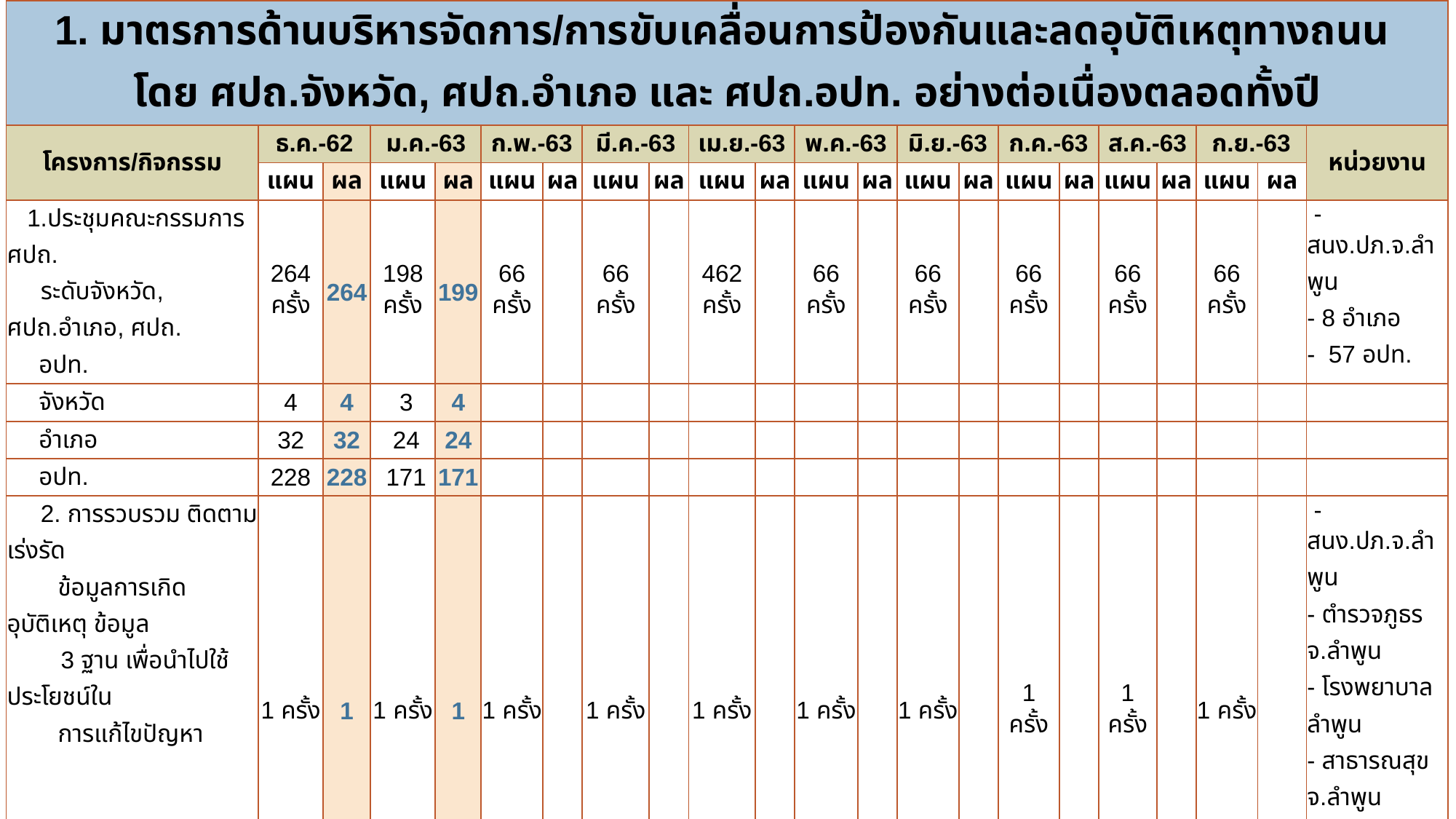

| 1. มาตรการด้านบริหารจัดการ/การขับเคลื่อนการป้องกันและลดอุบัติเหตุทางถนน โดย ศปถ.จังหวัด, ศปถ.อำเภอ และ ศปถ.อปท. อย่างต่อเนื่องตลอดทั้งปี |  |  |  |  |  |  |  |  |  |  |  |  |  |  |  |  |  |  |  |  |  |
| --- | --- | --- | --- | --- | --- | --- | --- | --- | --- | --- | --- | --- | --- | --- | --- | --- | --- | --- | --- | --- | --- |
| โครงการ/กิจกรรม | ธ.ค.-62 |  | ม.ค.-63 |  | ก.พ.-63 |  | มี.ค.-63 |  | เม.ย.-63 |  | พ.ค.-63 |  | มิ.ย.-63 |  | ก.ค.-63 |  | ส.ค.-63 |  | ก.ย.-63 |  | หน่วยงาน |
|  | แผน | ผล | แผน | ผล | แผน | ผล | แผน | ผล | แผน | ผล | แผน | ผล | แผน | ผล | แผน | ผล | แผน | ผล | แผน | ผล |  |
| 1.ประชุมคณะกรรมการ ศปถ. ระดับจังหวัด, ศปถ.อำเภอ, ศปถ. อปท. | 264 ครั้ง | 264 | 198 ครั้ง | 199 | 66 ครั้ง |  | 66 ครั้ง |  | 462 ครั้ง |  | 66 ครั้ง |  | 66 ครั้ง |  | 66 ครั้ง |  | 66 ครั้ง |  | 66 ครั้ง |  | - สนง.ปภ.จ.ลำพูน - 8 อำเภอ - 57 อปท. |
| จังหวัด | 4 | 4 | 3 | 4 |  |  |  |  |  |  |  |  |  |  |  |  |  |  |  |  |  |
| อำเภอ | 32 | 32 | 24 | 24 |  |  |  |  |  |  |  |  |  |  |  |  |  |  |  |  |  |
| อปท. | 228 | 228 | 171 | 171 |  |  |  |  |  |  |  |  |  |  |  |  |  |  |  |  |  |
| 2. การรวบรวม ติดตาม เร่งรัด ข้อมูลการเกิดอุบัติเหตุ ข้อมูล 3 ฐาน เพื่อนำไปใช้ประโยชน์ใน การแก้ไขปัญหา | 1 ครั้ง | 1 | 1 ครั้ง | 1 | 1 ครั้ง |  | 1 ครั้ง |  | 1 ครั้ง |  | 1 ครั้ง |  | 1 ครั้ง |  | 1 ครั้ง |  | 1 ครั้ง |  | 1 ครั้ง |  | - สนง.ปภ.จ.ลำพูน - ตำรวจภูธร จ.ลำพูน - โรงพยาบาลลำพูน - สาธารณสุข จ.ลำพูน - บริษัทกลางฯ - 8 อำเภอ - 57 อปท. |
| 3. รวบรวม ติดตาม เร่งรัด รายงาน ข้อมูล และการดำเนินงานด้าน การป้องกันและลดอุบัติเหตุทาง ถนน ของ ศปถ.อำเภอ/ศปถ. อปท. และหน่วยงานที่รับผิดชอบ ในแต่ละมาตรการ | 264 ครั้ง | 264 | 198 ครั้ง | 198 | 66 ครั้ง |  | 66 ครั้ง |  | 462 ครั้ง |  | 66 ครั้ง |  | 66 ครั้ง |  | 66 ครั้ง |  | 66 ครั้ง |  | 66 ครั้ง |  | - สนง.ปภ.จ.ลำพูน - 8 อำเภอ - 57 อปท. |
| 4. ดำเนินโครงการ“ตำบลขับขี่ ปลอดภัย" | อำเภอละ 1 อปท. | 3 | 57/2 กิจกรรม |  | 57/3 กิจกรรม |  | 57/4 กิจกรรม |  | 57/5 กิจกรรม |  | ติดตามผล |  | ติดตามผล |  | ติดตามผล |  | ติดตามผล |  | ติดตามผล |  | 8 อำเภอ 57 อปท. |